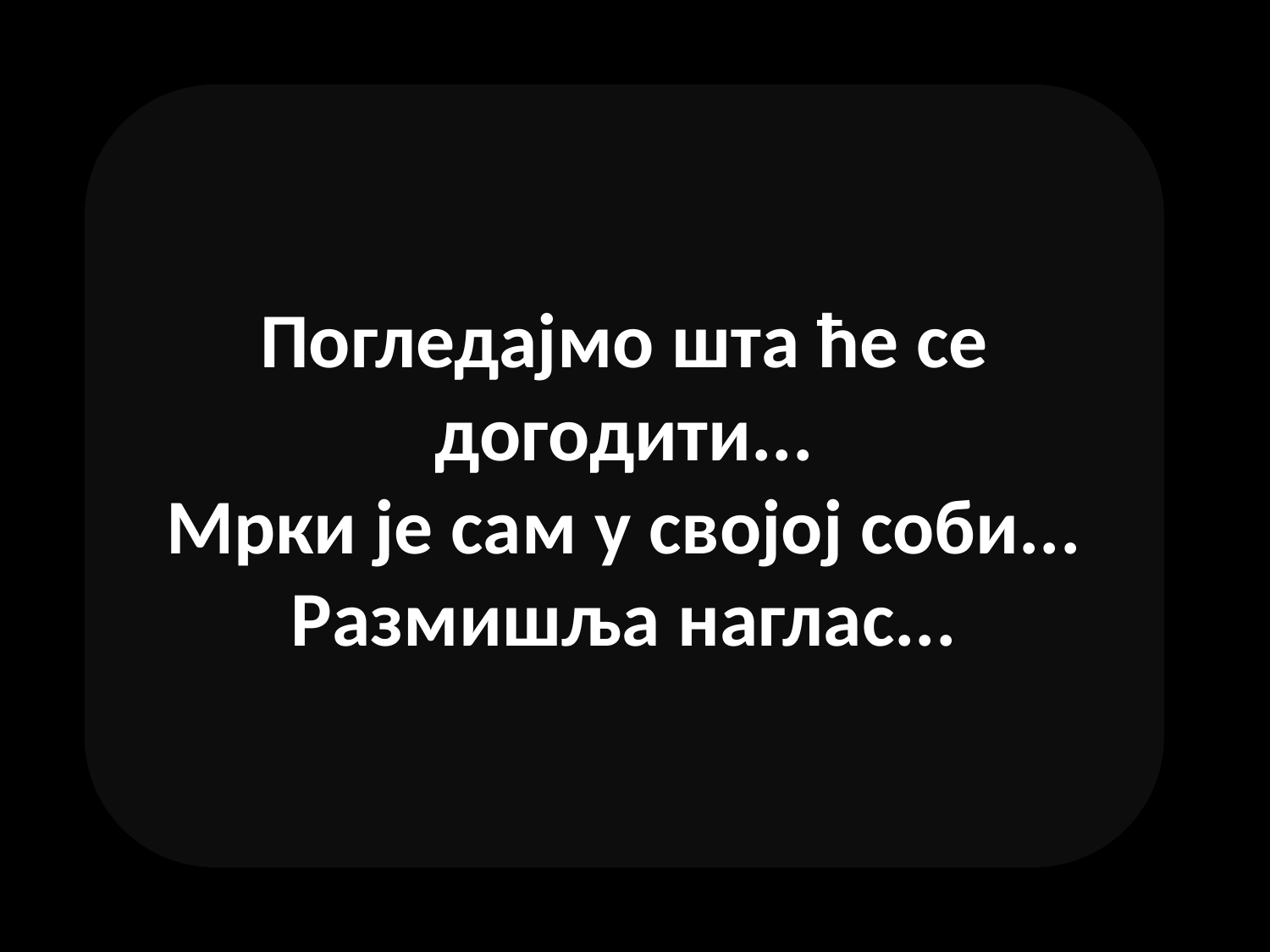

Погледајмо шта ће се догодити...
Мрки је сам у својој соби...
Размишља наглас...